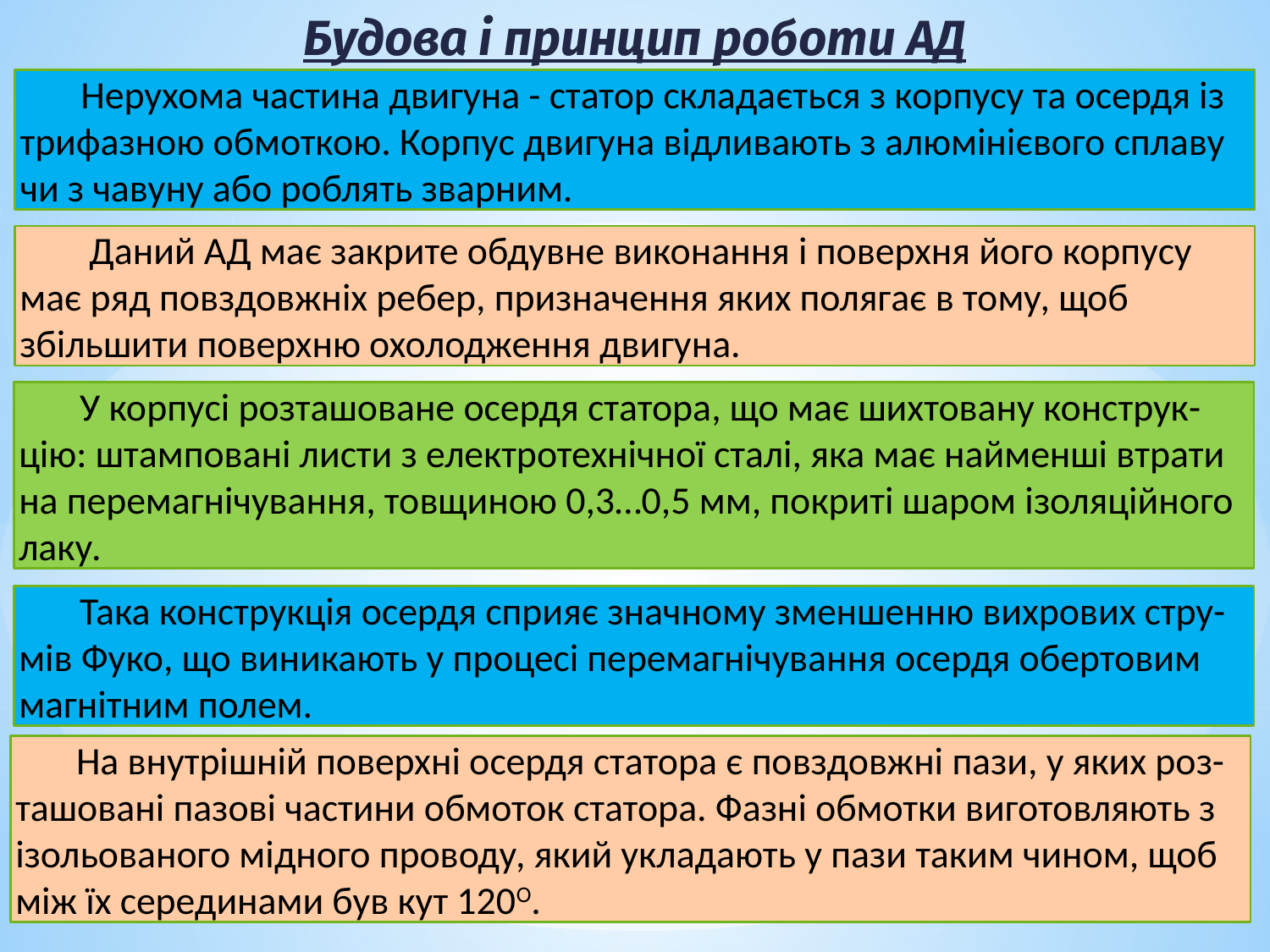

Будова і принцип роботи АД
       Нерухома частина двигуна - статор складається з корпусу та осердя із трифазною обмоткою. Корпус двигуна відливають з алюмінієвого сплаву чи з чавуну або роблять зварним.
        Даний АД має закрите обдувне виконання і поверхня його корпусу має ряд повздовжніх ребер, призначення яких полягає в тому, щоб збільшити поверхню охолодження двигуна.
       У корпусі розташоване осердя статора, що має шихтовану конструк-цію: штамповані листи з електротехнічної сталі, яка має найменші втрати на перемагнічування, товщиною 0,3…0,5 мм, покриті шаром ізоляційного лаку.
       Така конструкція осердя сприяє значному зменшенню вихрових стру-мів Фуко, що виникають у процесі перемагнічування осердя обертовим магнітним полем.
       На внутрішній поверхні осердя статора є повздовжні пази, у яких роз-ташовані пазові частини обмоток статора. Фазні обмотки виготовляють з ізольованого мідного проводу, який укладають у пази таким чином, щоб між їх серединами був кут 120О.